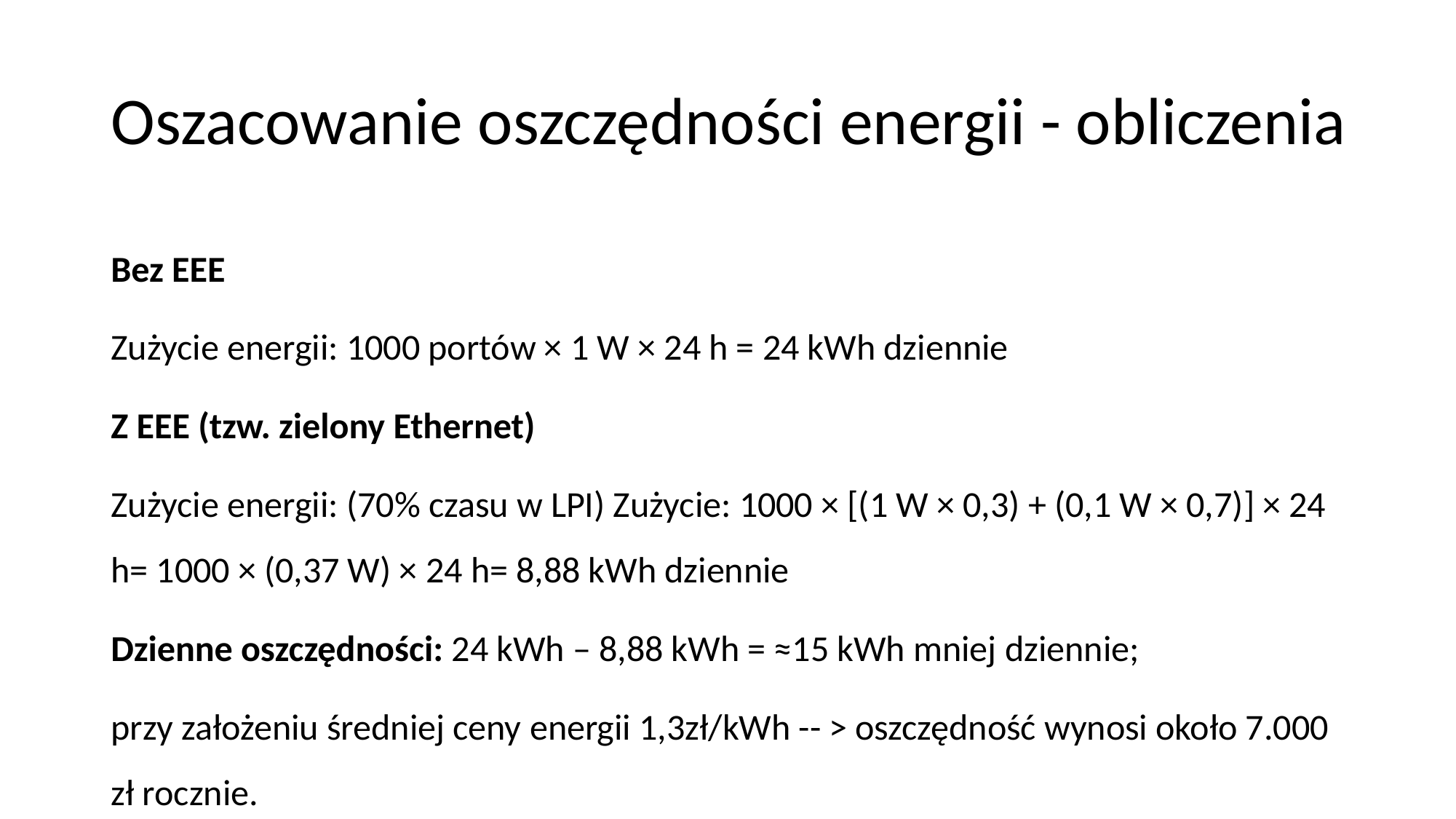

# Oszacowanie oszczędności energii - obliczenia
Bez EEE
Zużycie energii: 1000 portów × 1 W × 24 h = 24 kWh dziennie
Z EEE (tzw. zielony Ethernet)
Zużycie energii: (70% czasu w LPI) Zużycie: 1000 × [(1 W × 0,3) + (0,1 W × 0,7)] × 24 h= 1000 × (0,37 W) × 24 h= 8,88 kWh dziennie
Dzienne oszczędności: 24 kWh – 8,88 kWh = ≈15 kWh mniej dziennie;
przy założeniu średniej ceny energii 1,3zł/kWh -- > oszczędność wynosi około 7.000 zł rocznie.